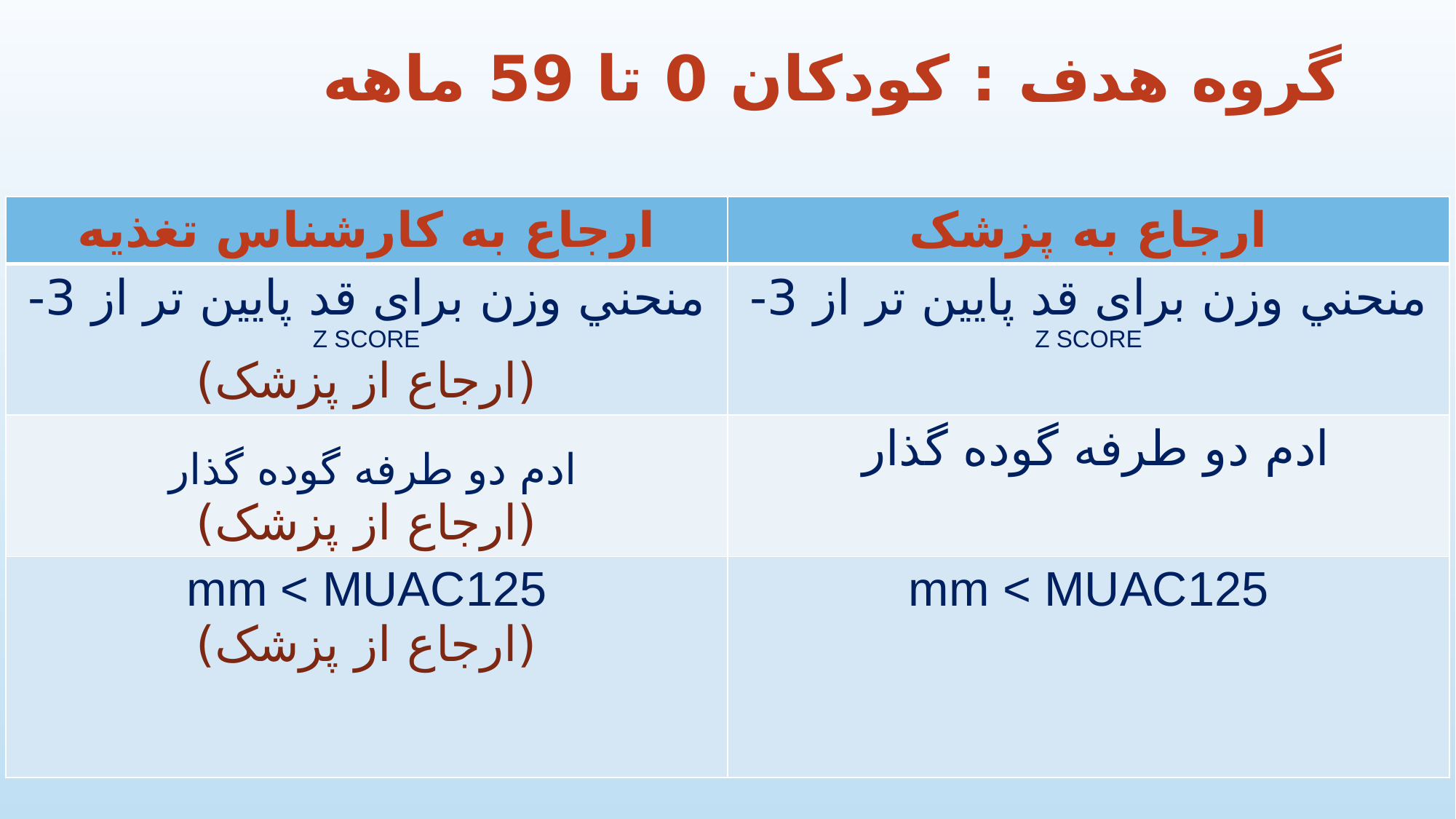

# گروه هدف : کودکان 0 تا 59 ماهه
| ارجاع به کارشناس تغذيه | ارجاع به پزشک |
| --- | --- |
| منحني وزن برای قد پايين تر از 3- z score (ارجاع از پزشک) | منحني وزن برای قد پايين تر از 3- z score |
| ادم دو طرفه گوده گذار (ارجاع از پزشک) | ادم دو طرفه گوده گذار |
| mm < MUAC125 (ارجاع از پزشک) | mm < MUAC125 |